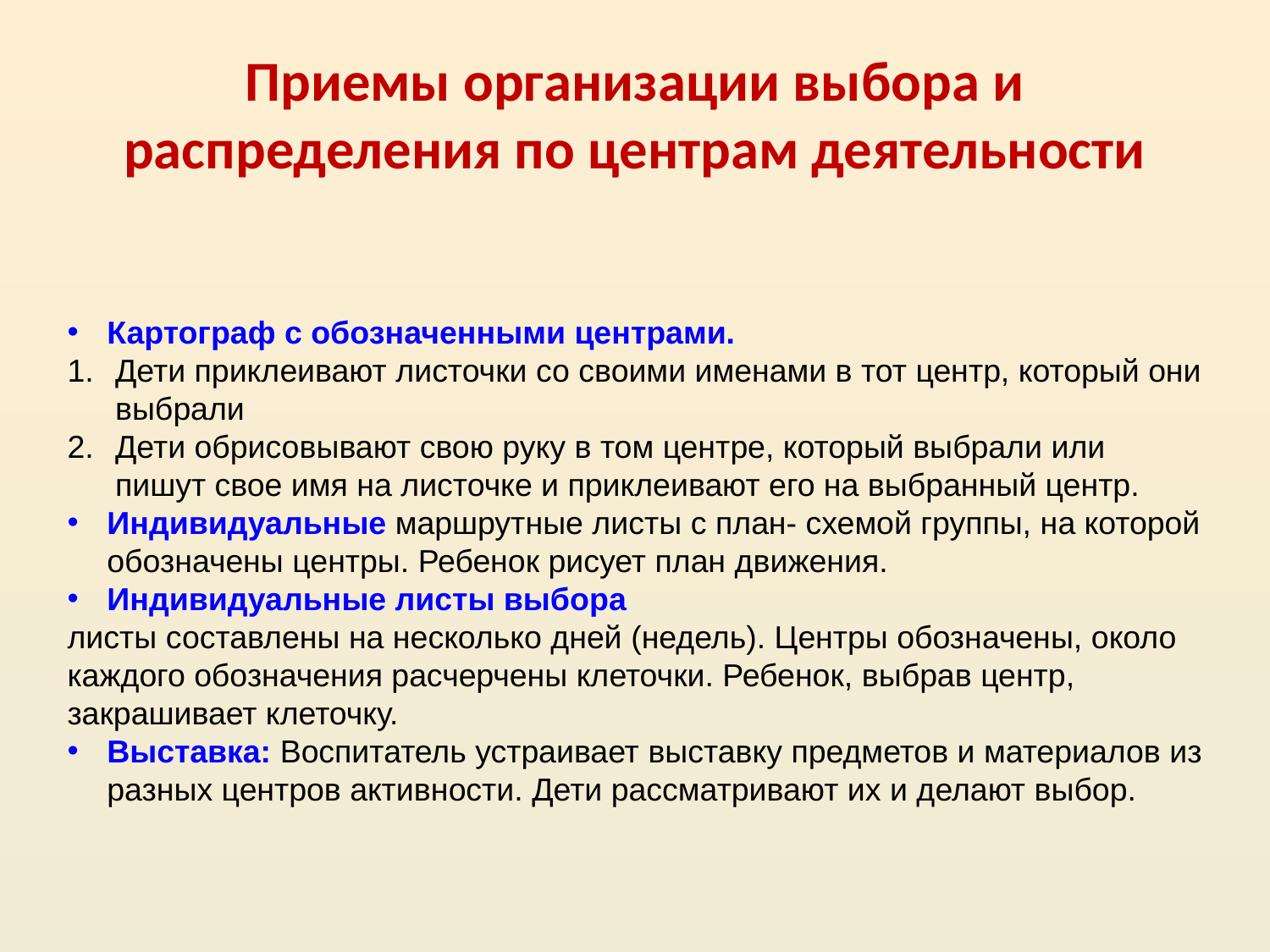

Приемы организации выбора и распределения по центрам деятельности
Картограф с обозначенными центрами.
Дети приклеивают листочки со своими именами в тот центр, который они выбрали
Дети обрисовывают свою руку в том центре, который выбрали или пишут свое имя на листочке и приклеивают его на выбранный центр.
Индивидуальные маршрутные листы с план- схемой группы, на которой обозначены центры. Ребенок рисует план движения.
Индивидуальные листы выбора
листы составлены на несколько дней (недель). Центры обозначены, около каждого обозначения расчерчены клеточки. Ребенок, выбрав центр, закрашивает клеточку.
Выставка: Воспитатель устраивает выставку предметов и материалов из разных центров активности. Дети рассматривают их и делают выбор.